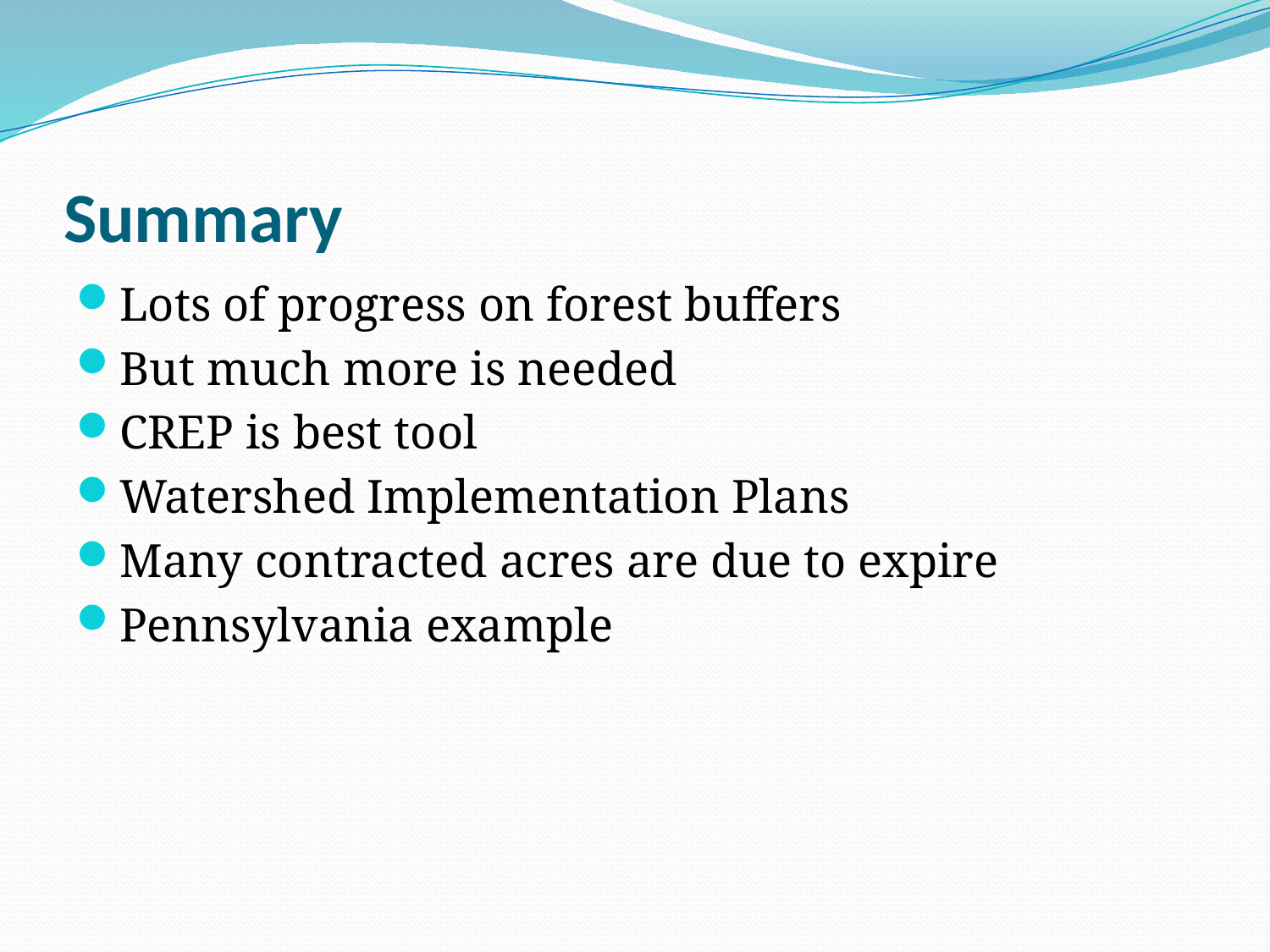

# Summary
Lots of progress on forest buffers
But much more is needed
CREP is best tool
Watershed Implementation Plans
Many contracted acres are due to expire
Pennsylvania example